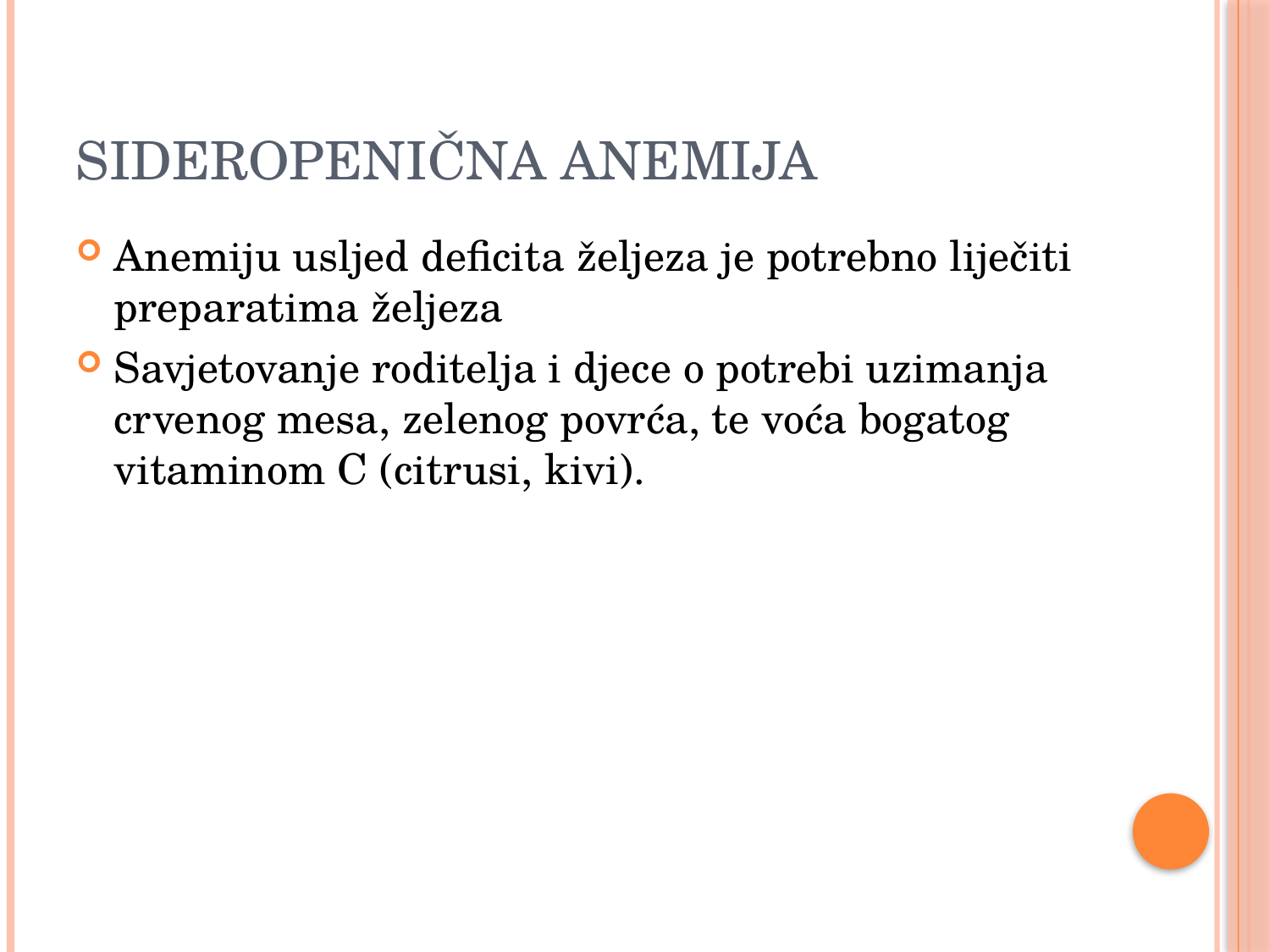

# Sideropenična Anemija
Anemiju usljed deficita željeza je potrebno liječiti preparatima željeza
Savjetovanje roditelja i djece o potrebi uzimanja crvenog mesa, zelenog povrća, te voća bogatog vitaminom C (citrusi, kivi).